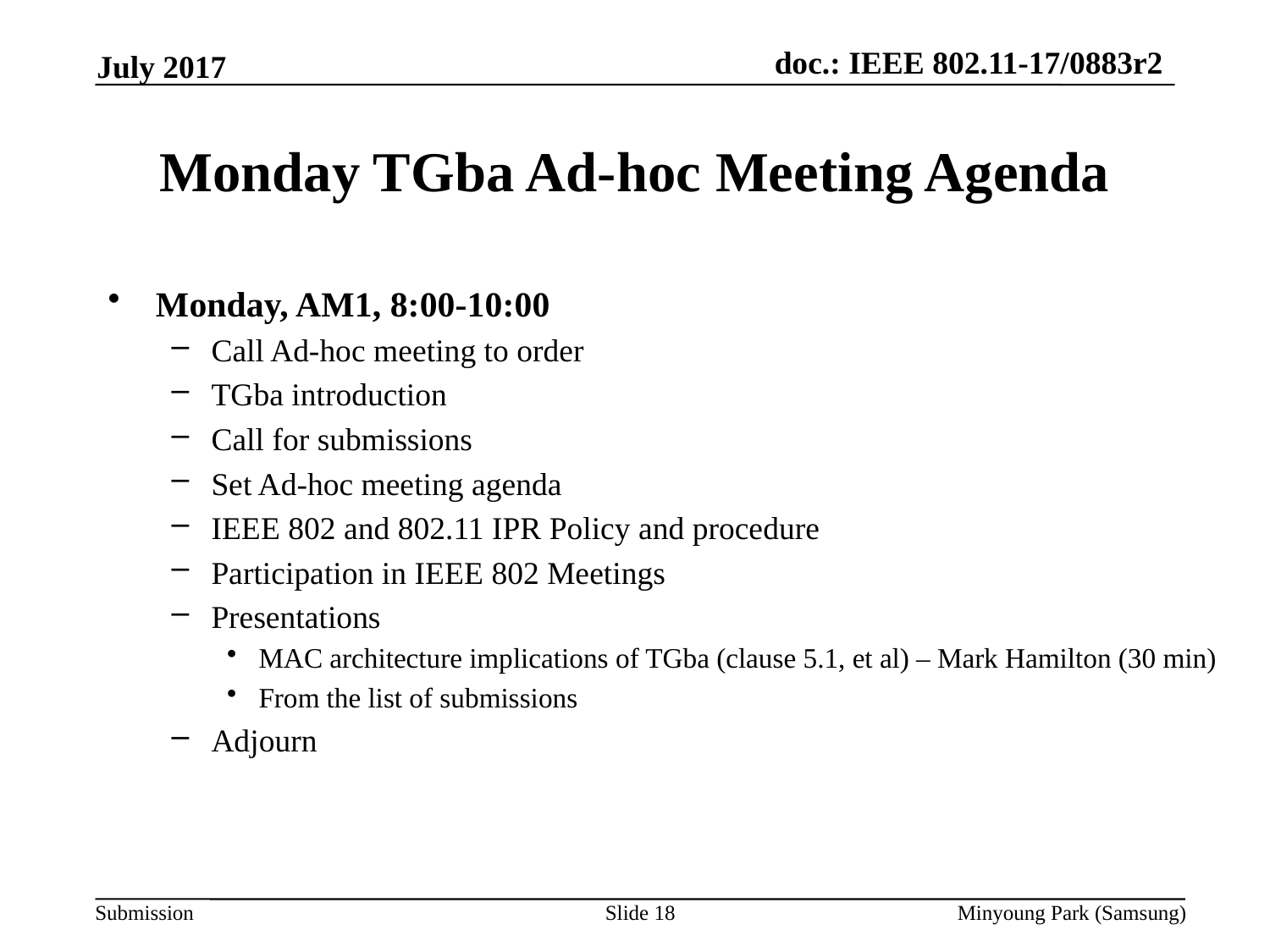

July 2017
# Monday TGba Ad-hoc Meeting Agenda
Monday, AM1, 8:00-10:00
Call Ad-hoc meeting to order
TGba introduction
Call for submissions
Set Ad-hoc meeting agenda
IEEE 802 and 802.11 IPR Policy and procedure
Participation in IEEE 802 Meetings
Presentations
MAC architecture implications of TGba (clause 5.1, et al) – Mark Hamilton (30 min)
From the list of submissions
Adjourn

Slide 18
Minyoung Park (Samsung)